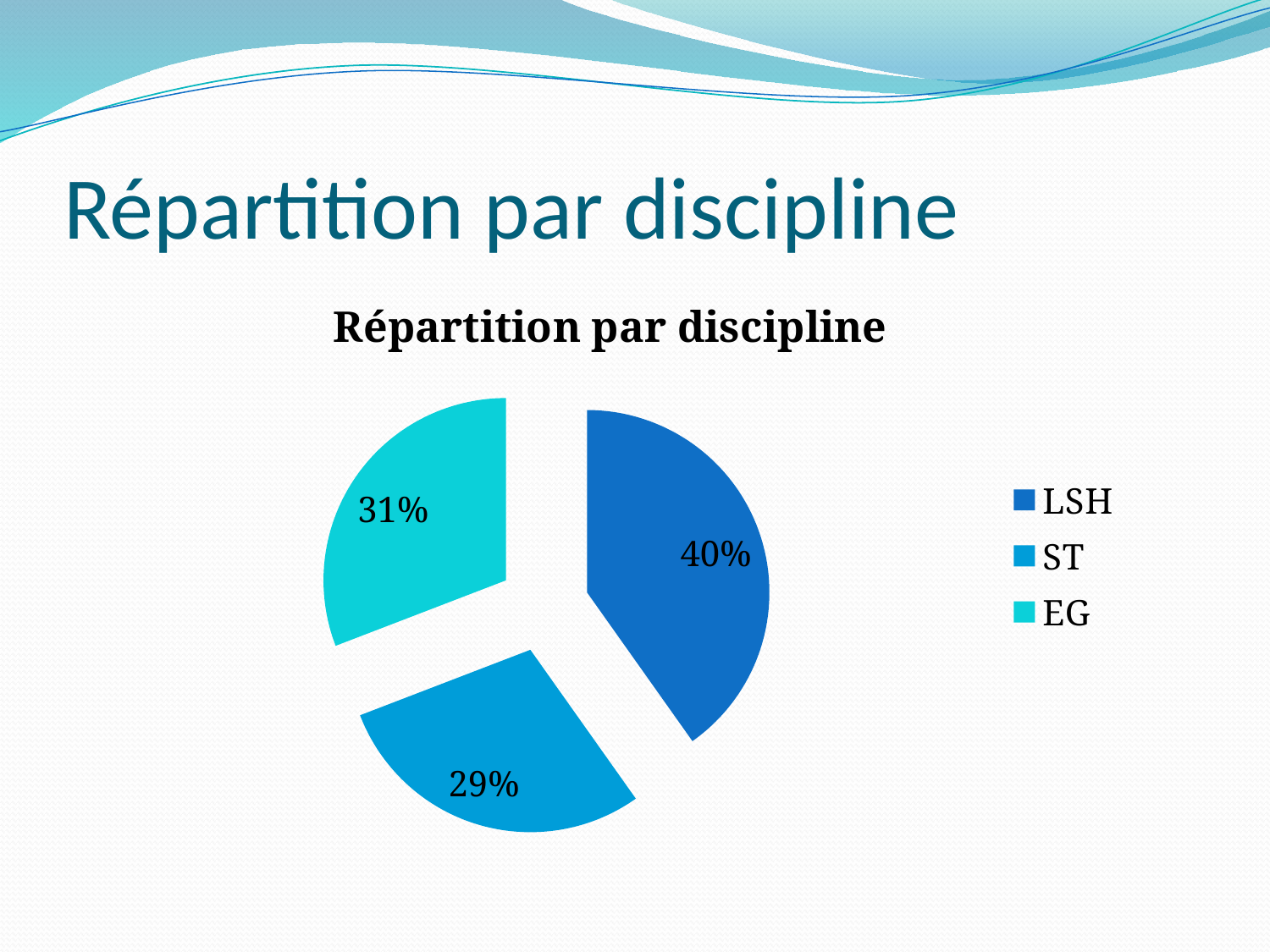

# Répartition par discipline

### Chart: Répartition par discipline

| Category |  |
|---|---|
| LSH | 43.0 |
| ST | 31.0 |
| EG | 33.0 |